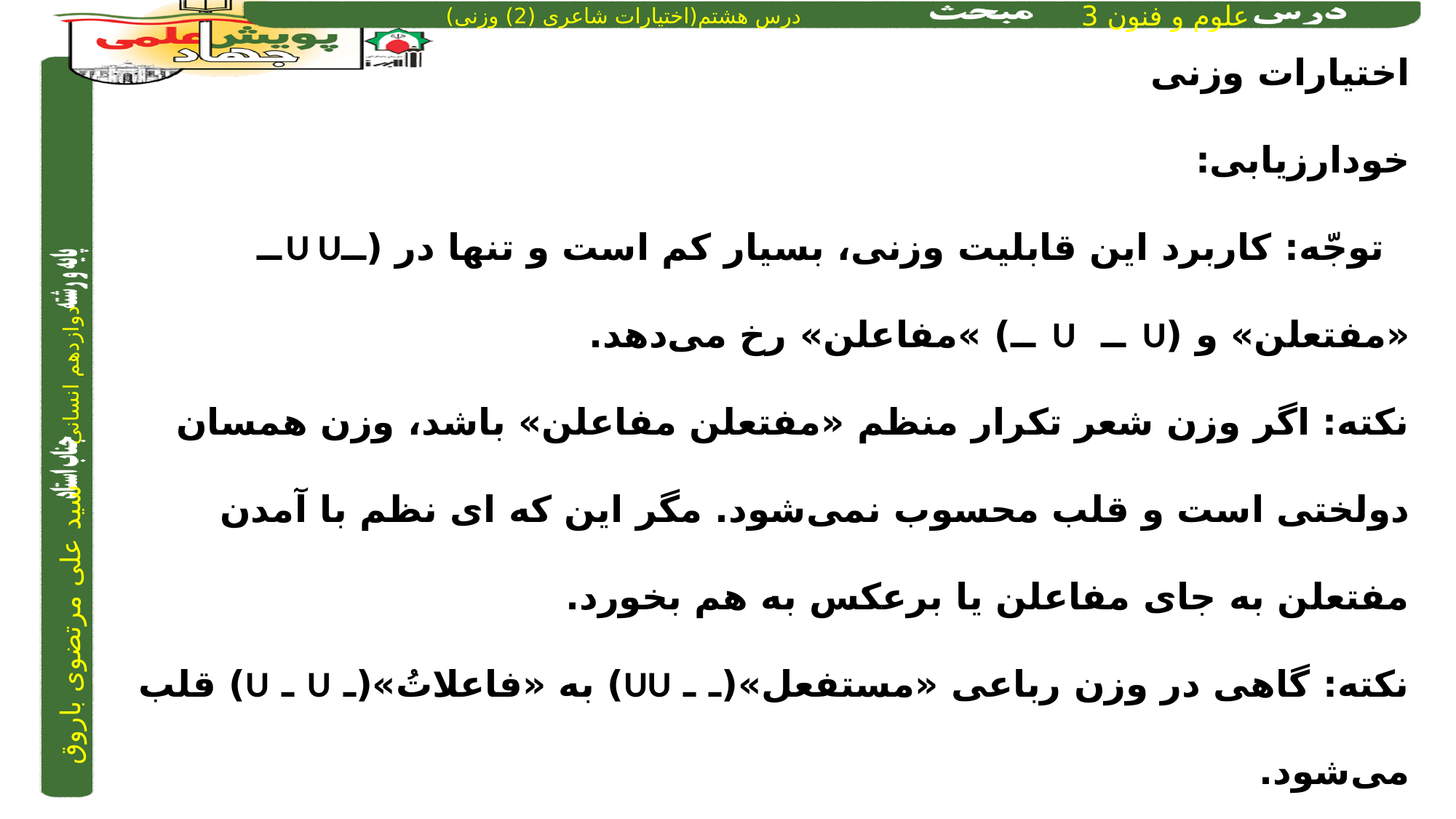

اختیارات وزنی
خودارزیابی:
  توجّه: کاربرد این قابلیت وزنی، بسیار کم است و تنها در (ــU U ــ «مفتعلن» و (U  ــ  U  ــ) »مفاعلن» رخ می‌دهد.
نکته: اگر وزن شعر تکرار منظم «مفتعلن مفاعلن» باشد، وزن همسان دولختی است و قلب محسوب نمی‌شود. مگر این که ای نظم با آمدن مفتعلن به جای مفاعلن یا برعکس به هم بخورد.
نکته: گاهی در وزن رباعی «مستفعل»(ـ ـ UU) به «فاعلاتُ»(ـ U ـ U) قلب می‌شود.
مثال: آغوش سحر تشنۀ دیدار شماست		 مهتاب خجل ز نور رخسار شماست